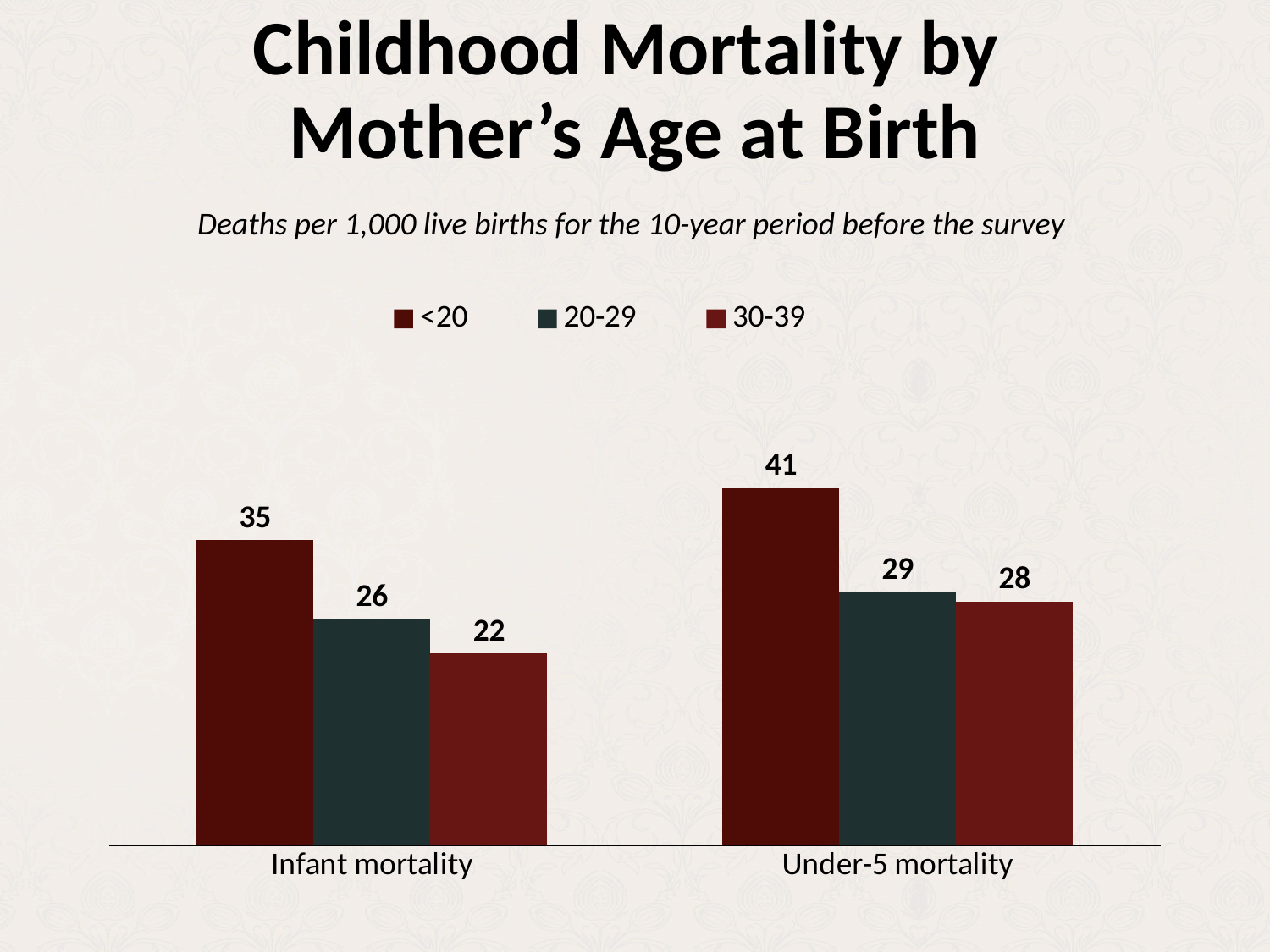

# Childhood Mortality by Mother’s Age at Birth
Deaths per 1,000 live births for the 10-year period before the survey

### Chart

| Category | <20 | 20-29 | 30-39 |
|---|---|---|---|
| Infant mortality | 35.0 | 26.0 | 22.0 |
| Under-5 mortality | 41.0 | 29.0 | 28.0 |